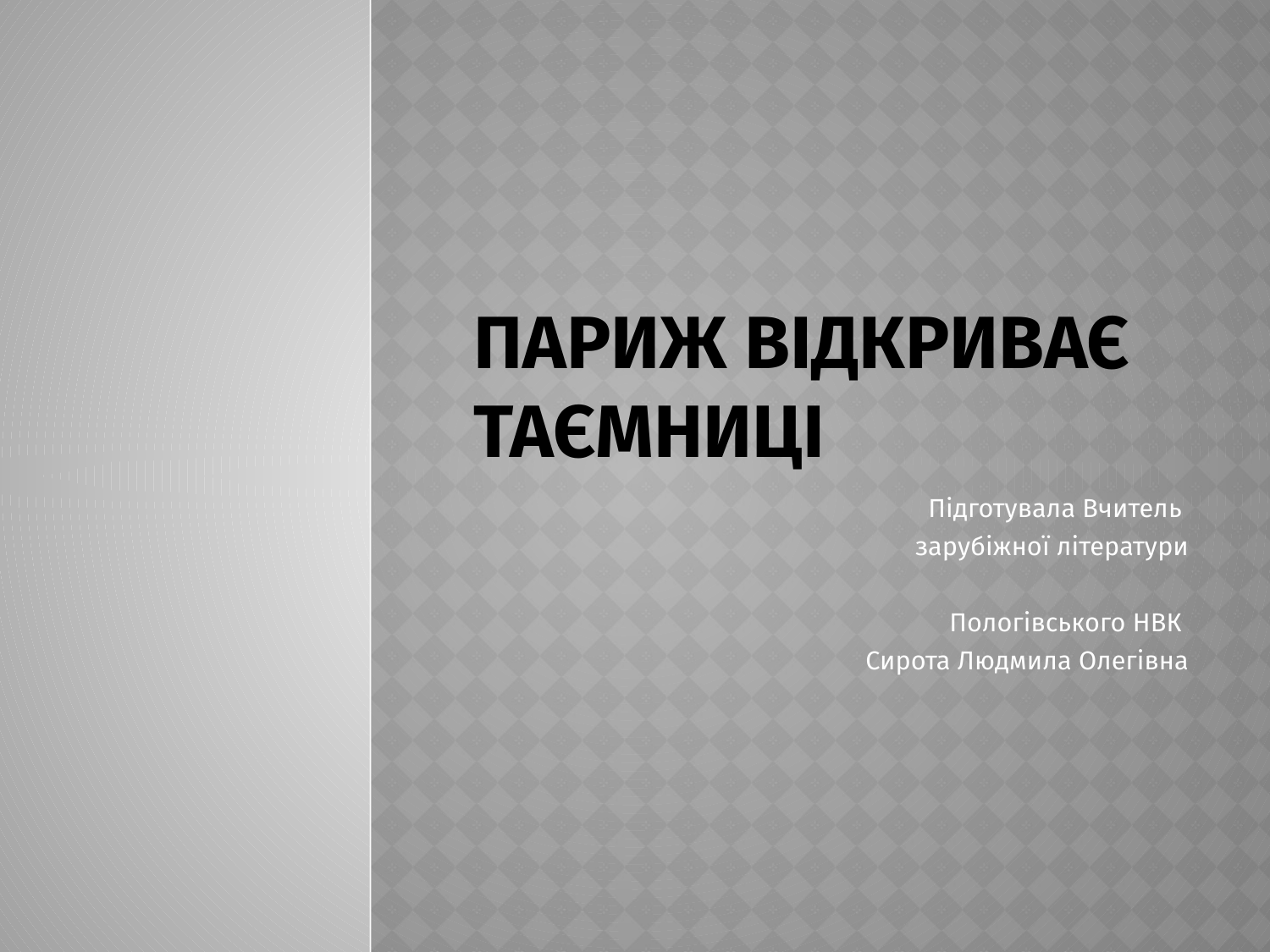

# Париж відкриває таємниці
Підготувала Вчитель
 зарубіжної літератури

Пологівського НВК
Сирота Людмила Олегівна